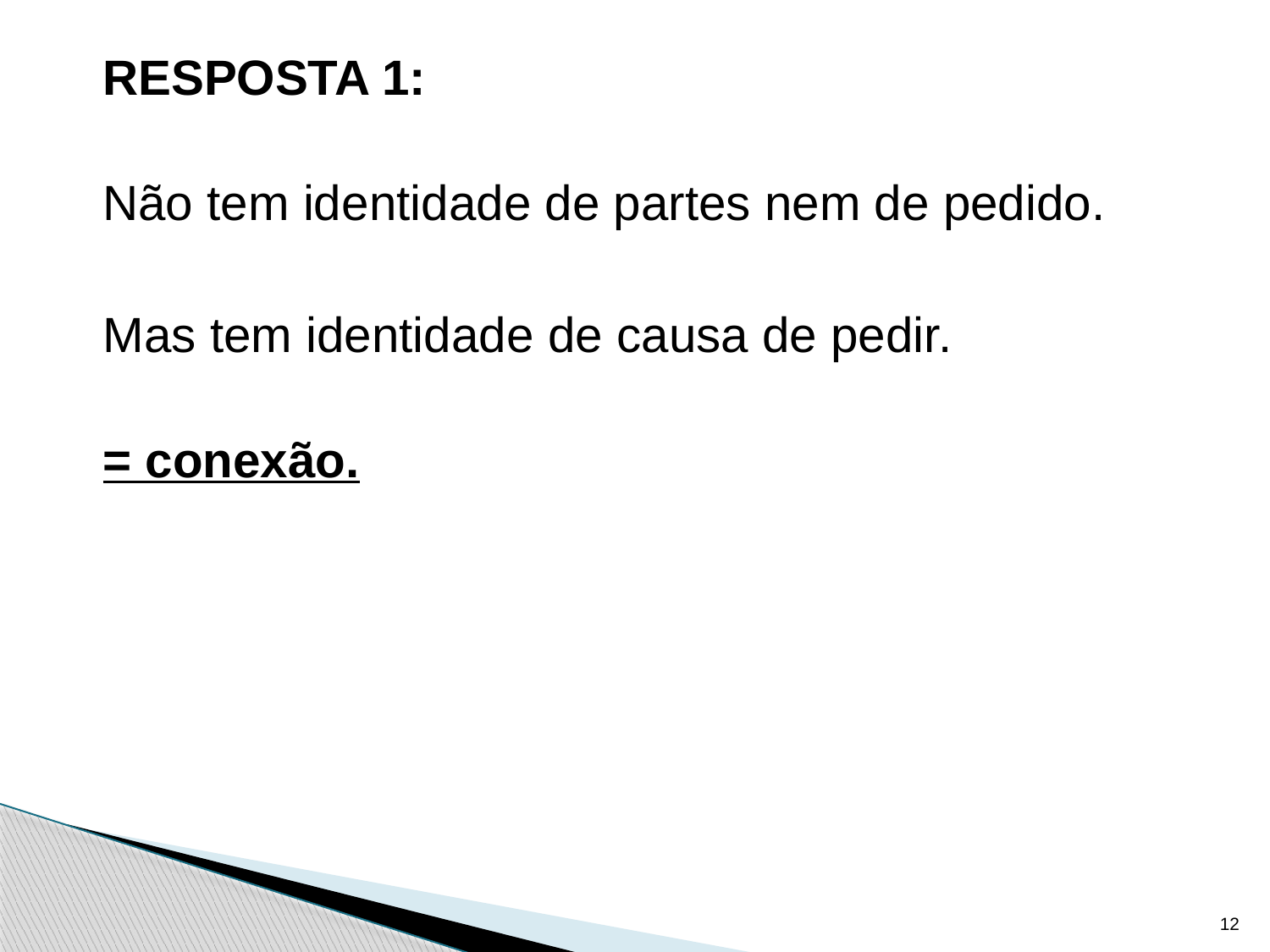

RESPOSTA 1:
Não tem identidade de partes nem de pedido.

	Mas tem identidade de causa de pedir.
= conexão.

12